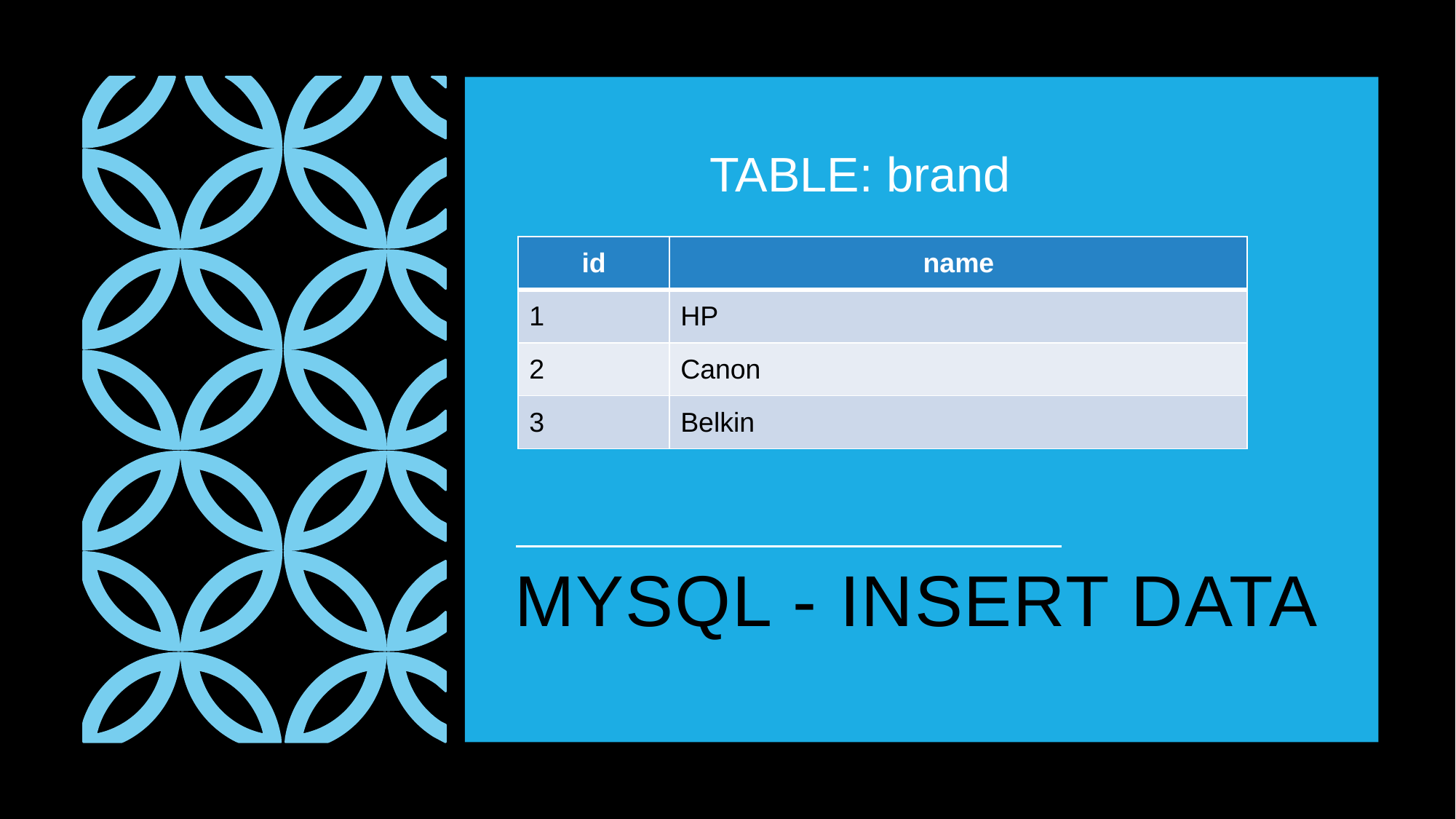

TABLE: brand

| id | name |
| --- | --- |
| 1 | HP |
| 2 | Canon |
| 3 | Belkin |
# MYSQL - INSERT DATA